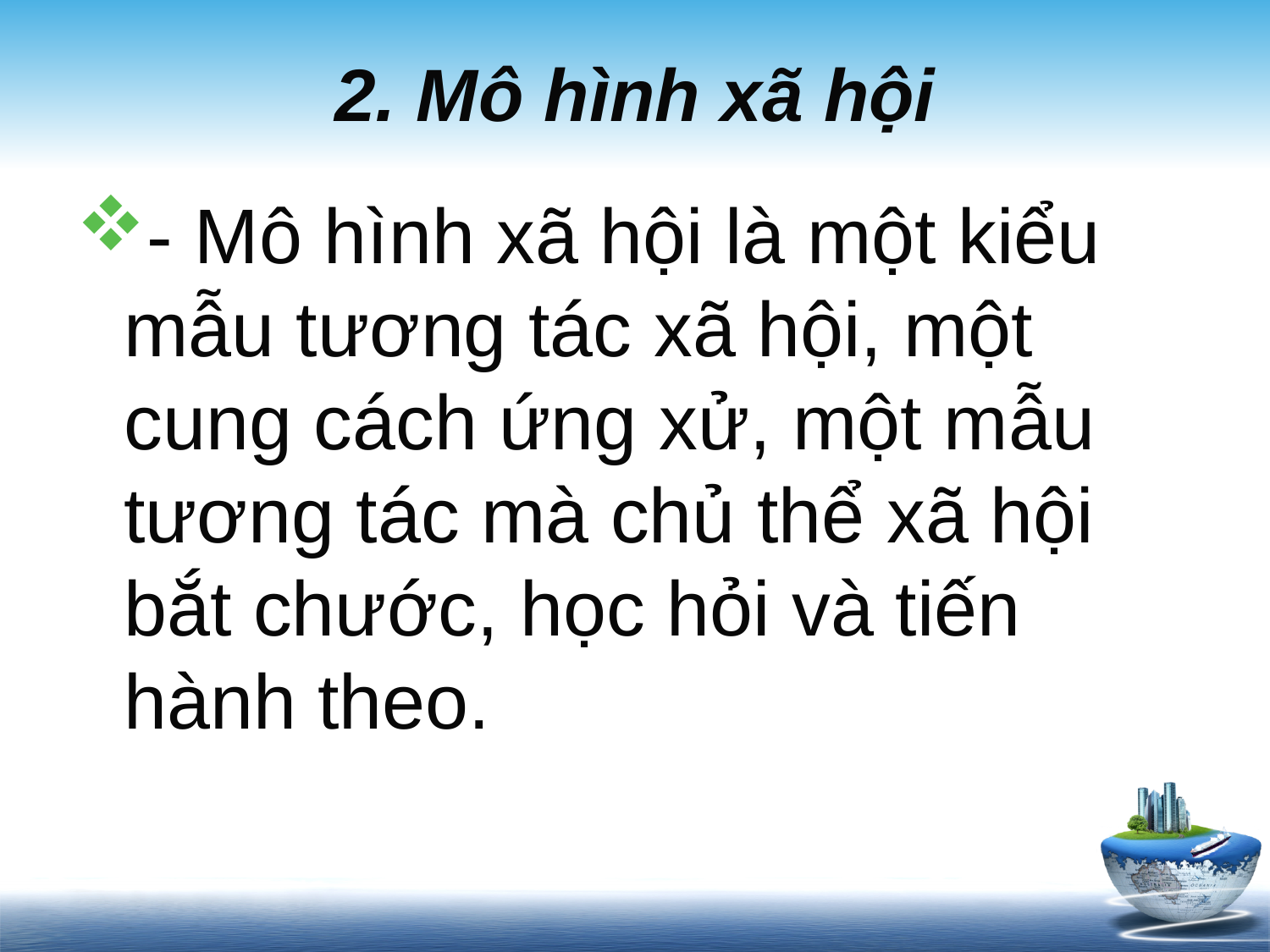

# 2. Mô hình xã hội
- Mô hình xã hội là một kiểu mẫu tương tác xã hội, một cung cách ứng xử, một mẫu tương tác mà chủ thể xã hội bắt chước, học hỏi và tiến hành theo.